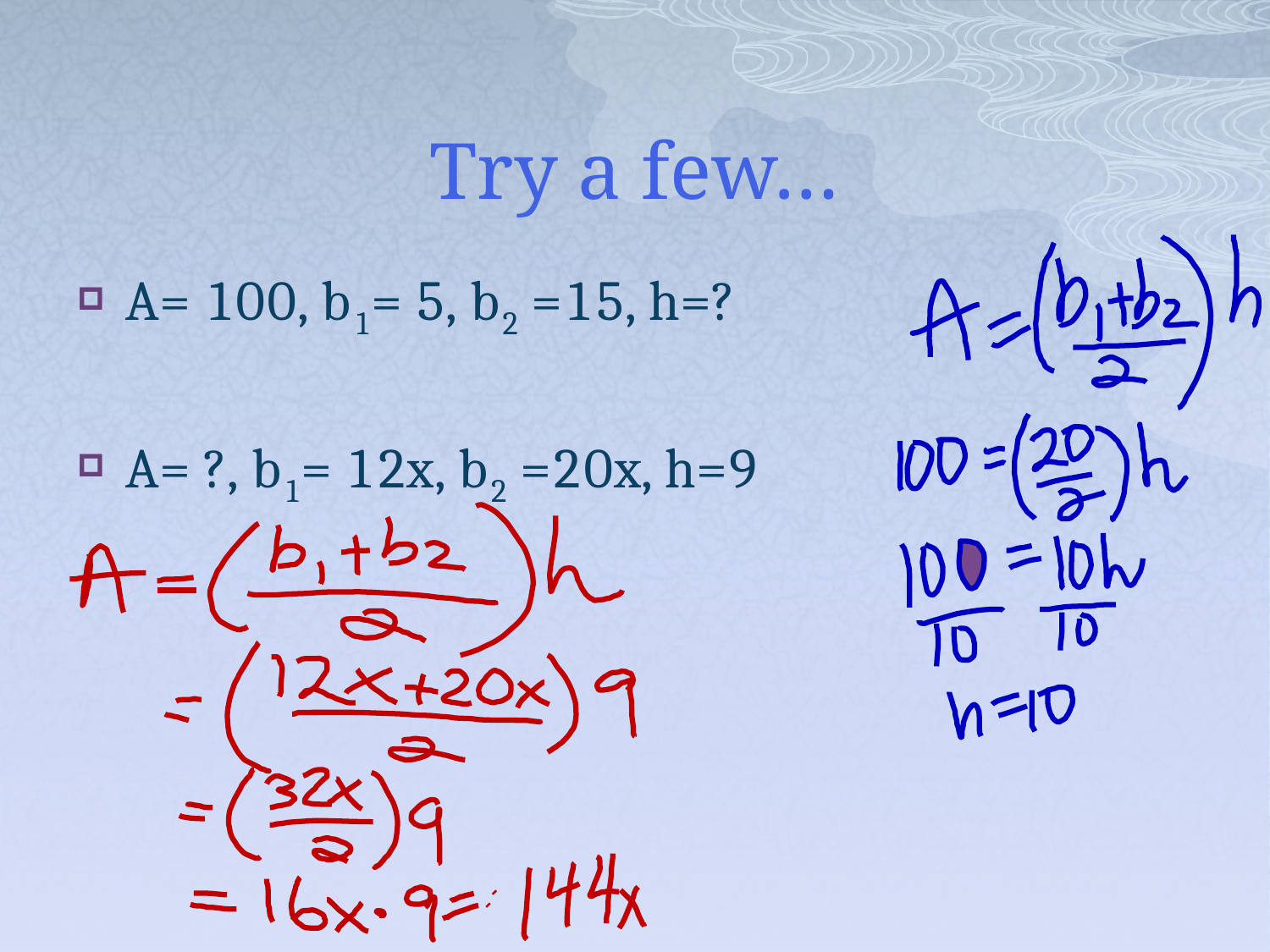

# Try a few…

A= 100, b1= 5, b2 =15, h=?

A= ?, b1= 12x, b2 =20x, h=9